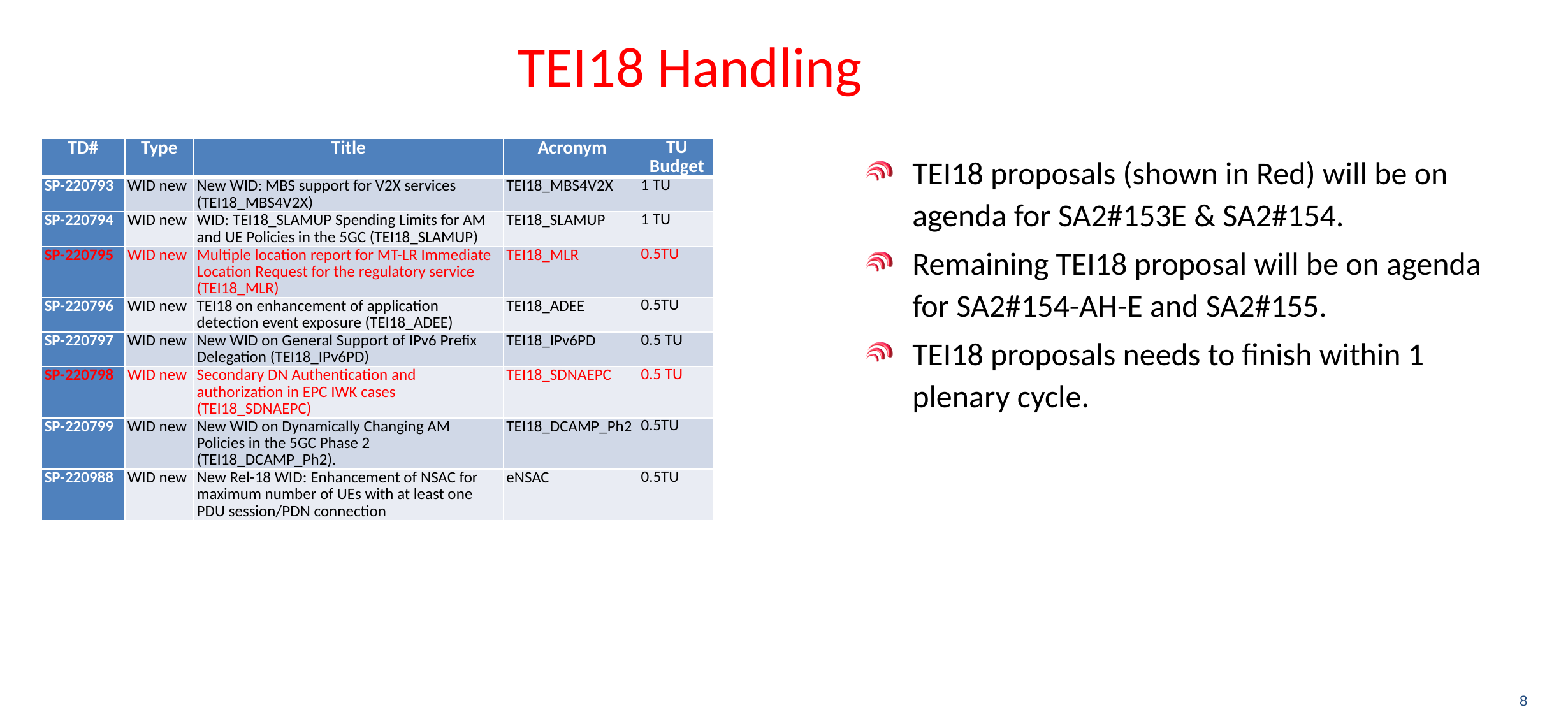

# TEI18 Handling
| TD# | Type | Title | Acronym | TU Budget |
| --- | --- | --- | --- | --- |
| SP-220793 | WID new | New WID: MBS support for V2X services (TEI18\_MBS4V2X) | TEI18\_MBS4V2X | 1 TU |
| SP-220794 | WID new | WID: TEI18\_SLAMUP Spending Limits for AM and UE Policies in the 5GC (TEI18\_SLAMUP) | TEI18\_SLAMUP | 1 TU |
| SP-220795 | WID new | Multiple location report for MT-LR Immediate Location Request for the regulatory service (TEI18\_MLR) | TEI18\_MLR | 0.5TU |
| SP-220796 | WID new | TEI18 on enhancement of application detection event exposure (TEI18\_ADEE) | TEI18\_ADEE | 0.5TU |
| SP-220797 | WID new | New WID on General Support of IPv6 Prefix Delegation (TEI18\_IPv6PD) | TEI18\_IPv6PD | 0.5 TU |
| SP-220798 | WID new | Secondary DN Authentication and authorization in EPC IWK cases (TEI18\_SDNAEPC) | TEI18\_SDNAEPC | 0.5 TU |
| SP-220799 | WID new | New WID on Dynamically Changing AM Policies in the 5GC Phase 2 (TEI18\_DCAMP\_Ph2). | TEI18\_DCAMP\_Ph2 | 0.5TU |
| SP-220988 | WID new | New Rel-18 WID: Enhancement of NSAC for maximum number of UEs with at least one PDU session/PDN connection | eNSAC | 0.5TU |

TEI18 proposals (shown in Red) will be on agenda for SA2#153E & SA2#154.
Remaining TEI18 proposal will be on agenda for SA2#154-AH-E and SA2#155.
TEI18 proposals needs to finish within 1 plenary cycle.